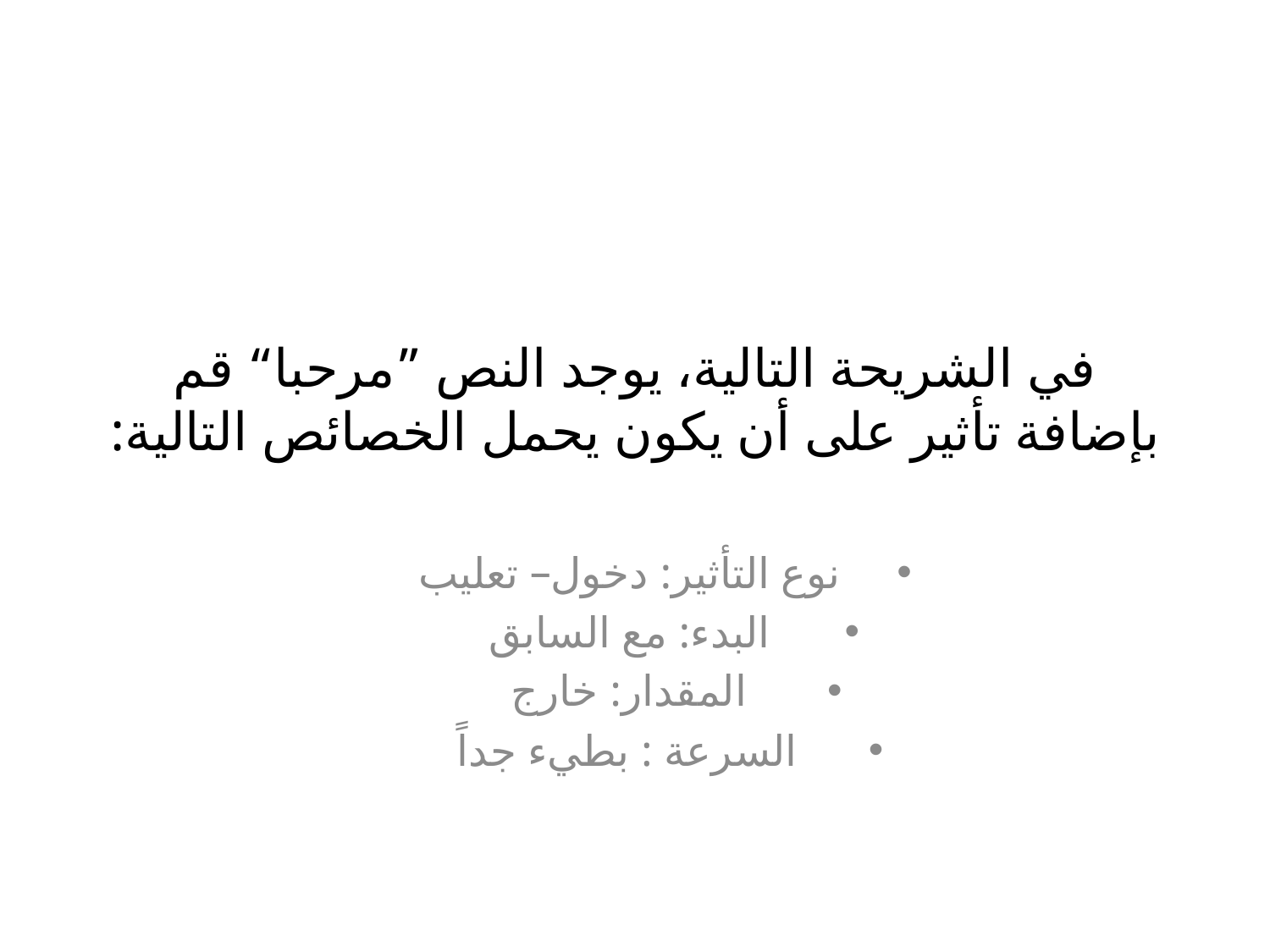

# في الشريحة التالية، يوجد النص ”مرحبا“ قم بإضافة تأثير على أن يكون يحمل الخصائص التالية:
نوع التأثير: دخول– تعليب
البدء: مع السابق
المقدار: خارج
السرعة : بطيء جداً